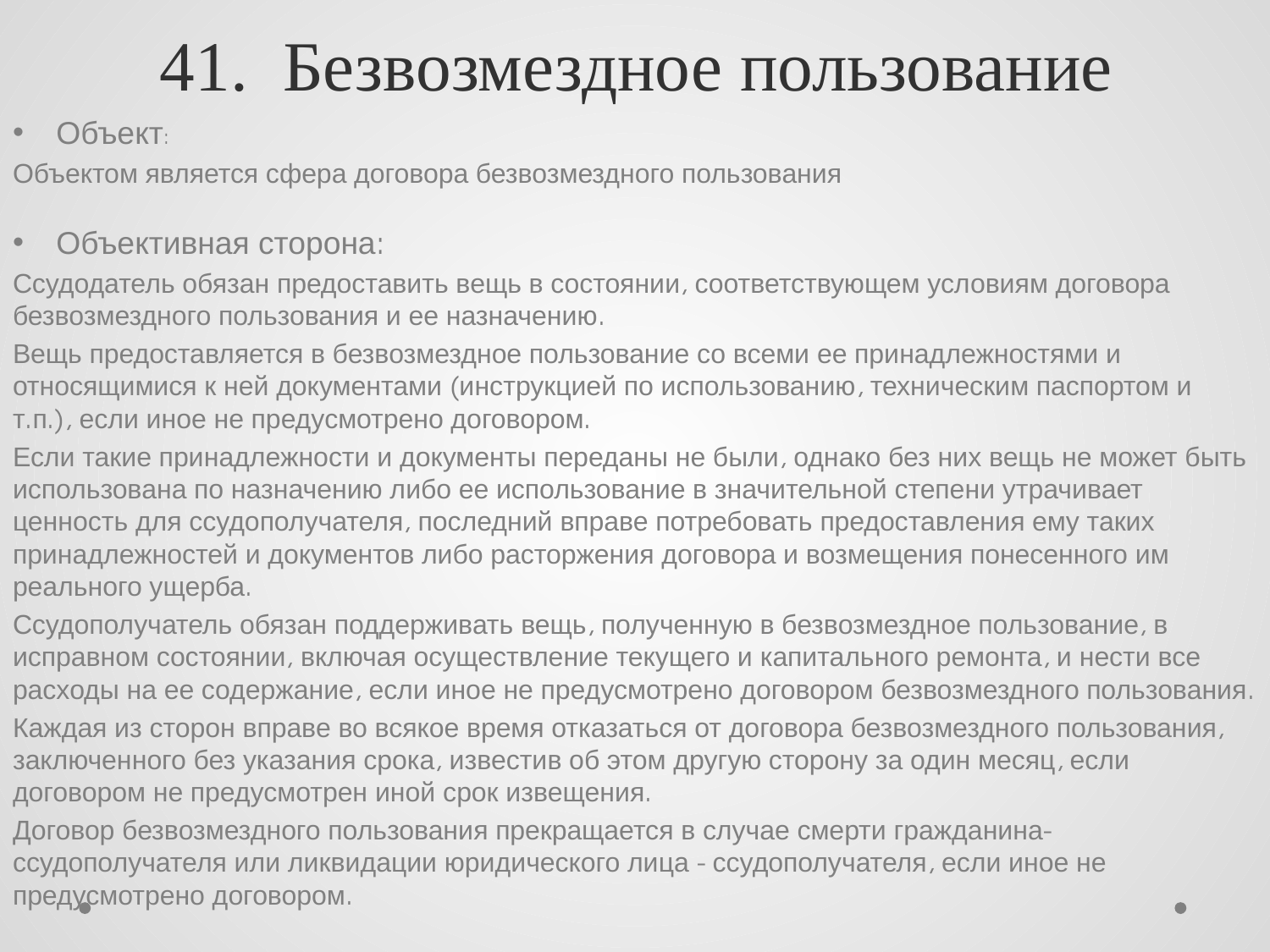

# 41.  Безвозмездное пользование
Объект:
Объектом является сфера договора безвозмездного пользования

Объективная сторона:
Ссудодатель обязан предоставить вещь в состоянии, соответствующем условиям договора безвозмездного пользования и ее назначению.
Вещь предоставляется в безвозмездное пользование со всеми ее принадлежностями и относящимися к ней документами (инструкцией по использованию, техническим паспортом и т.п.), если иное не предусмотрено договором.
Если такие принадлежности и документы переданы не были, однако без них вещь не может быть использована по назначению либо ее использование в значительной степени утрачивает ценность для ссудополучателя, последний вправе потребовать предоставления ему таких принадлежностей и документов либо расторжения договора и возмещения понесенного им реального ущерба.
Ссудополучатель обязан поддерживать вещь, полученную в безвозмездное пользование, в исправном состоянии, включая осуществление текущего и капитального ремонта, и нести все расходы на ее содержание, если иное не предусмотрено договором безвозмездного пользования.
Каждая из сторон вправе во всякое время отказаться от договора безвозмездного пользования, заключенного без указания срока, известив об этом другую сторону за один месяц, если договором не предусмотрен иной срок извещения.
Договор безвозмездного пользования прекращается в случае смерти гражданина-ссудополучателя или ликвидации юридического лица - ссудополучателя, если иное не предусмотрено договором.